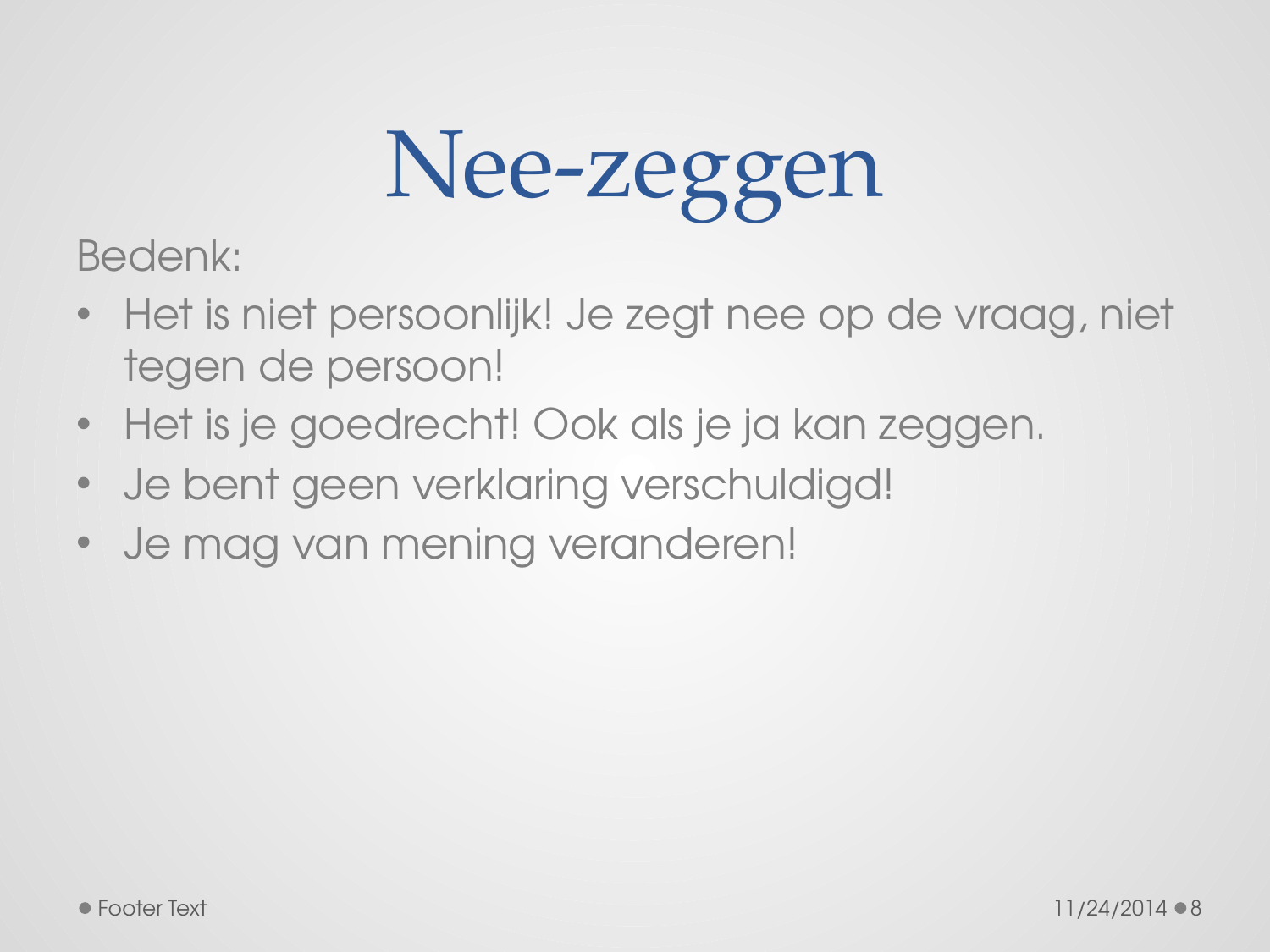

# Nee-zeggen
Bedenk:
Het is niet persoonlijk! Je zegt nee op de vraag, niet tegen de persoon!
Het is je goedrecht! Ook als je ja kan zeggen.
Je bent geen verklaring verschuldigd!
Je mag van mening veranderen!

Footer Text
11/24/2014
8